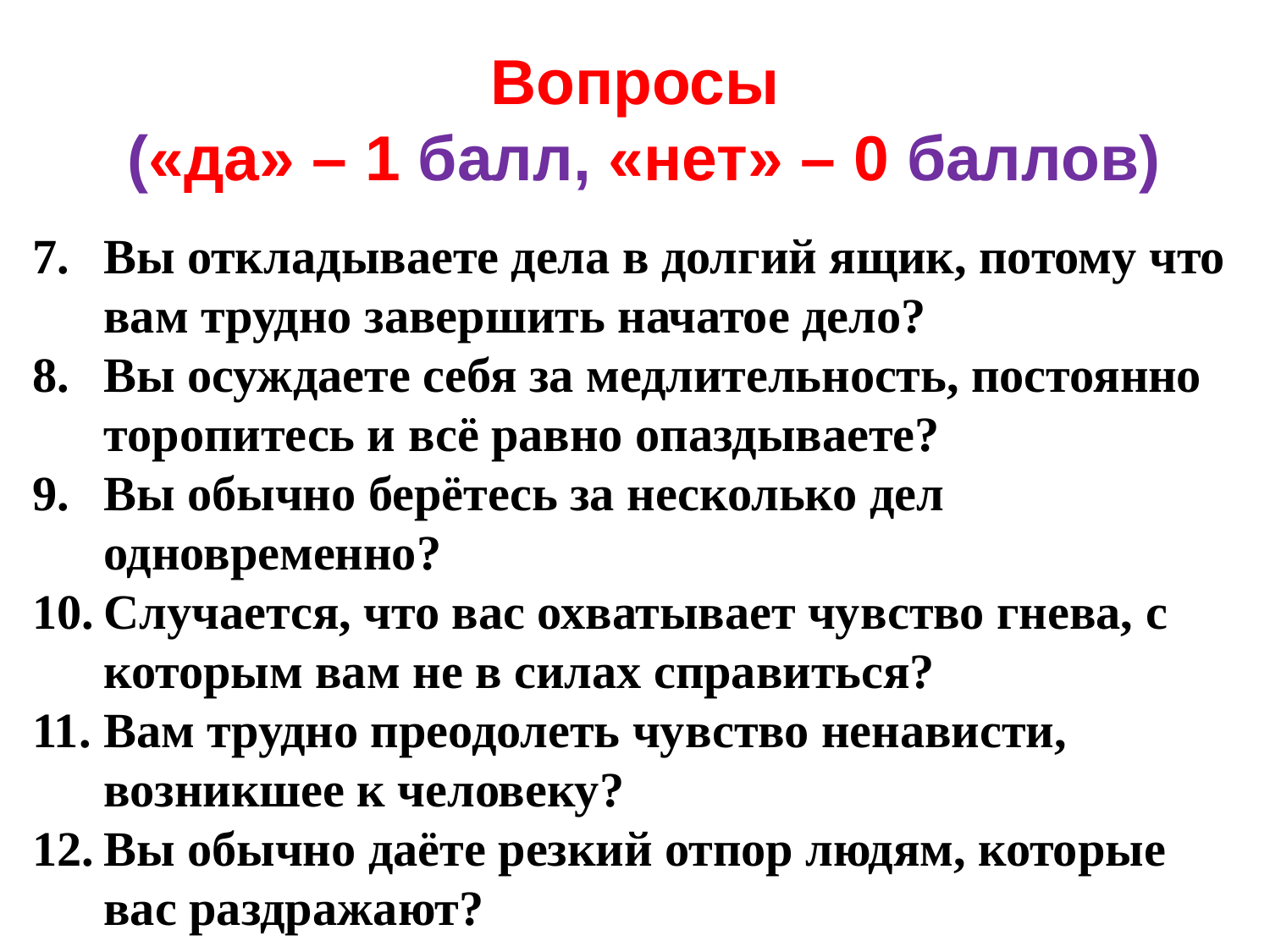

# Вопросы («да» – 1 балл, «нет» – 0 баллов)
Вы откладываете дела в долгий ящик, потому что вам трудно завершить начатое дело?
Вы осуждаете себя за медлительность, постоянно торопитесь и всё равно опаздываете?
Вы обычно берётесь за несколько дел одновременно?
Случается, что вас охватывает чувство гнева, с которым вам не в силах справиться?
Вам трудно преодолеть чувство ненависти, возникшее к человеку?
Вы обычно даёте резкий отпор людям, которые вас раздражают?